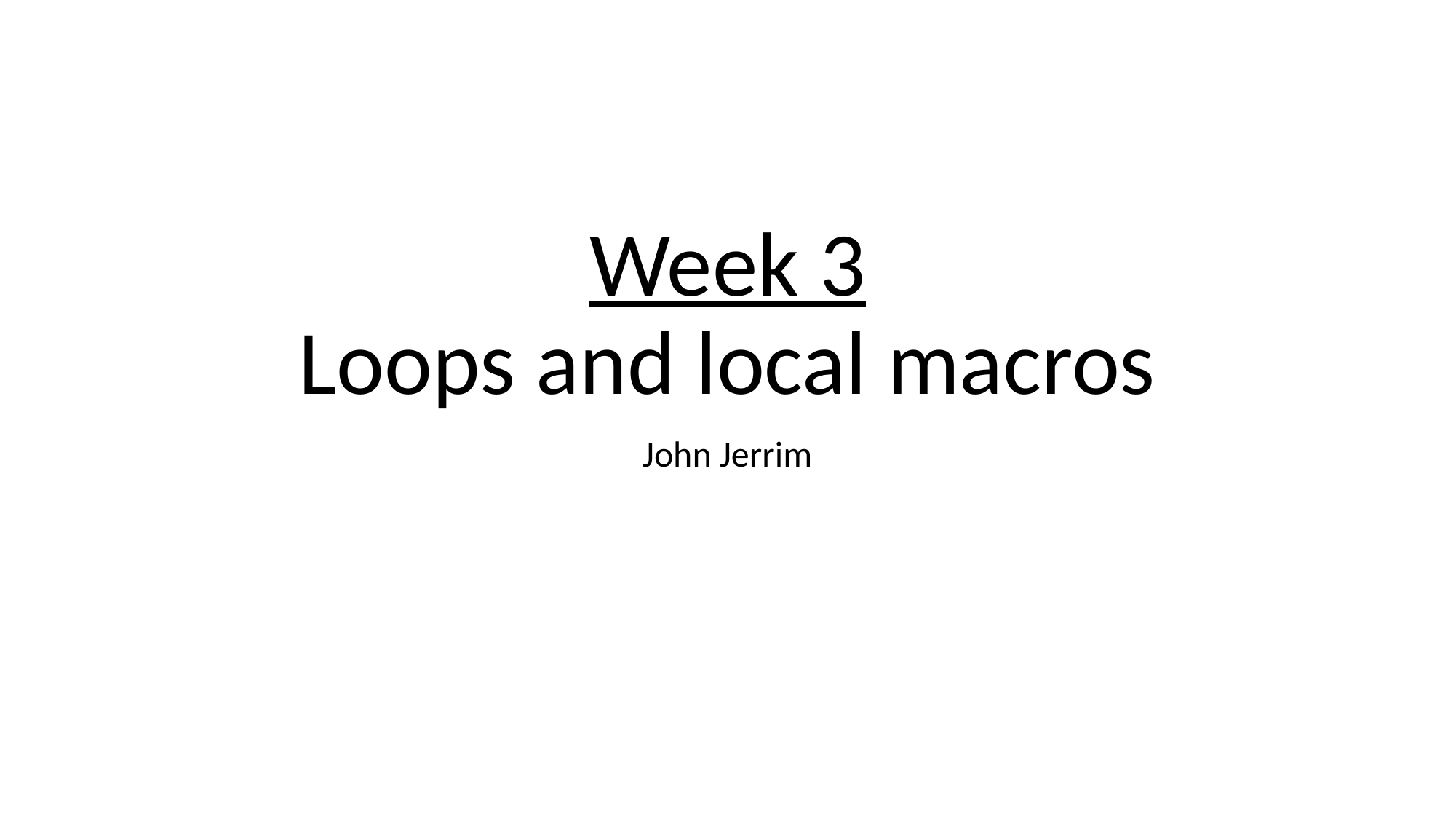

# Week 3 Loops and local macros
John Jerrim